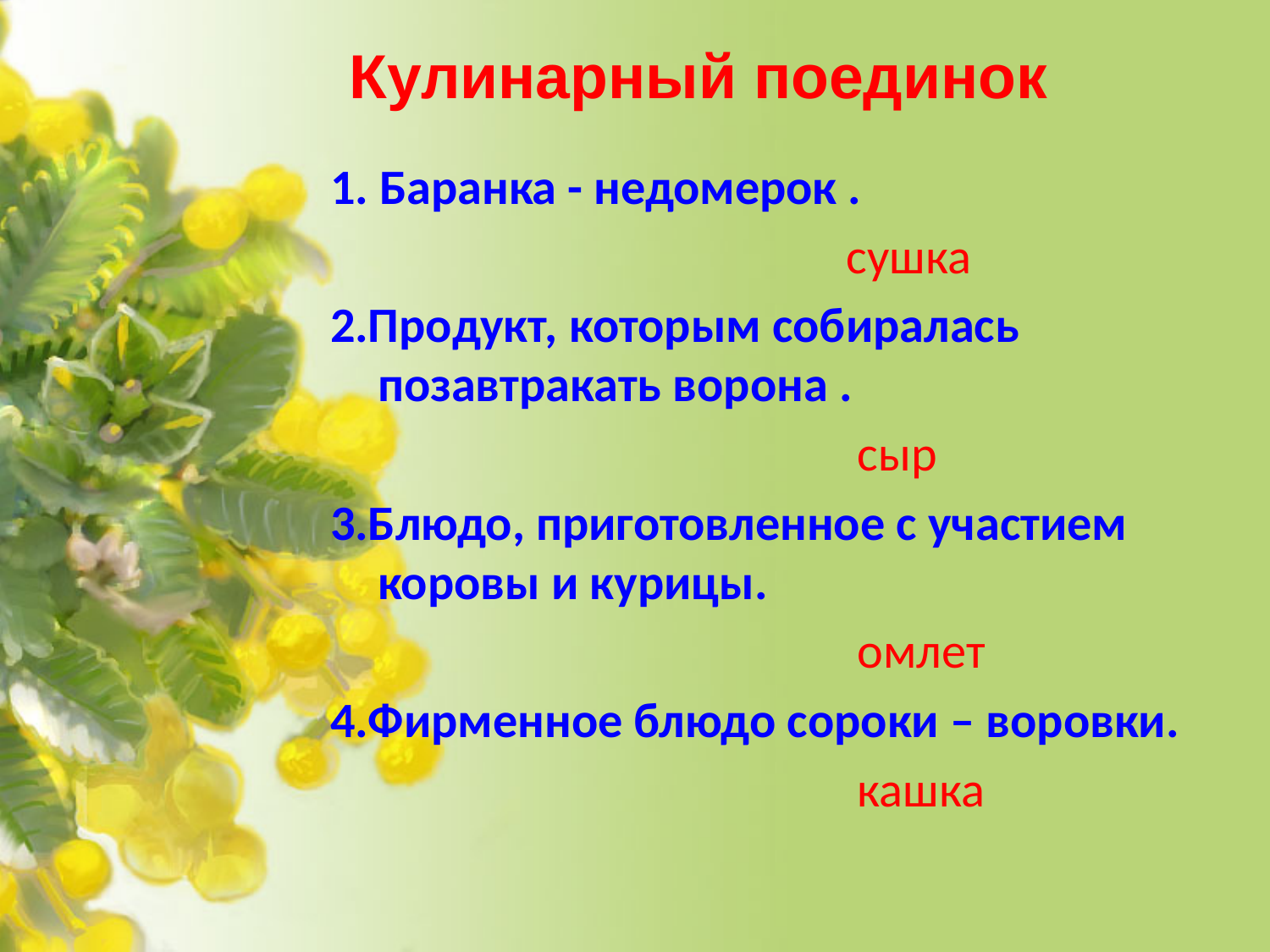

# Кулинарный поединок

1. Баранка - недомерок .
                                              сушка
2.Продукт, которым собиралась позавтракать ворона .
                                               сыр
3.Блюдо, приготовленное с участием коровы и курицы.
                                               омлет
4.Фирменное блюдо сороки – воровки.
                                               кашка